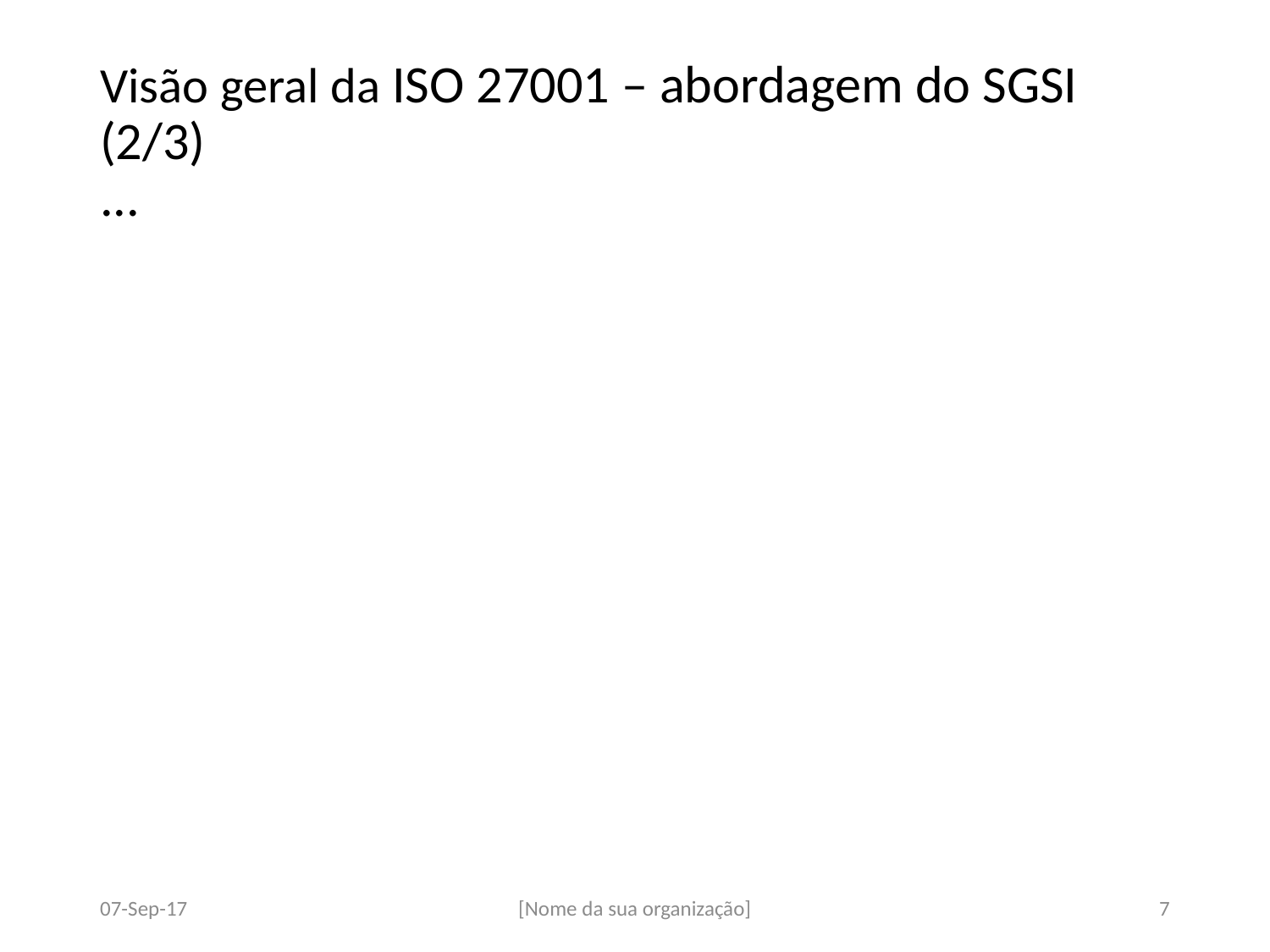

# Visão geral da ISO 27001 – abordagem do SGSI (2/3) ...
07-Sep-17
[Nome da sua organização]
7